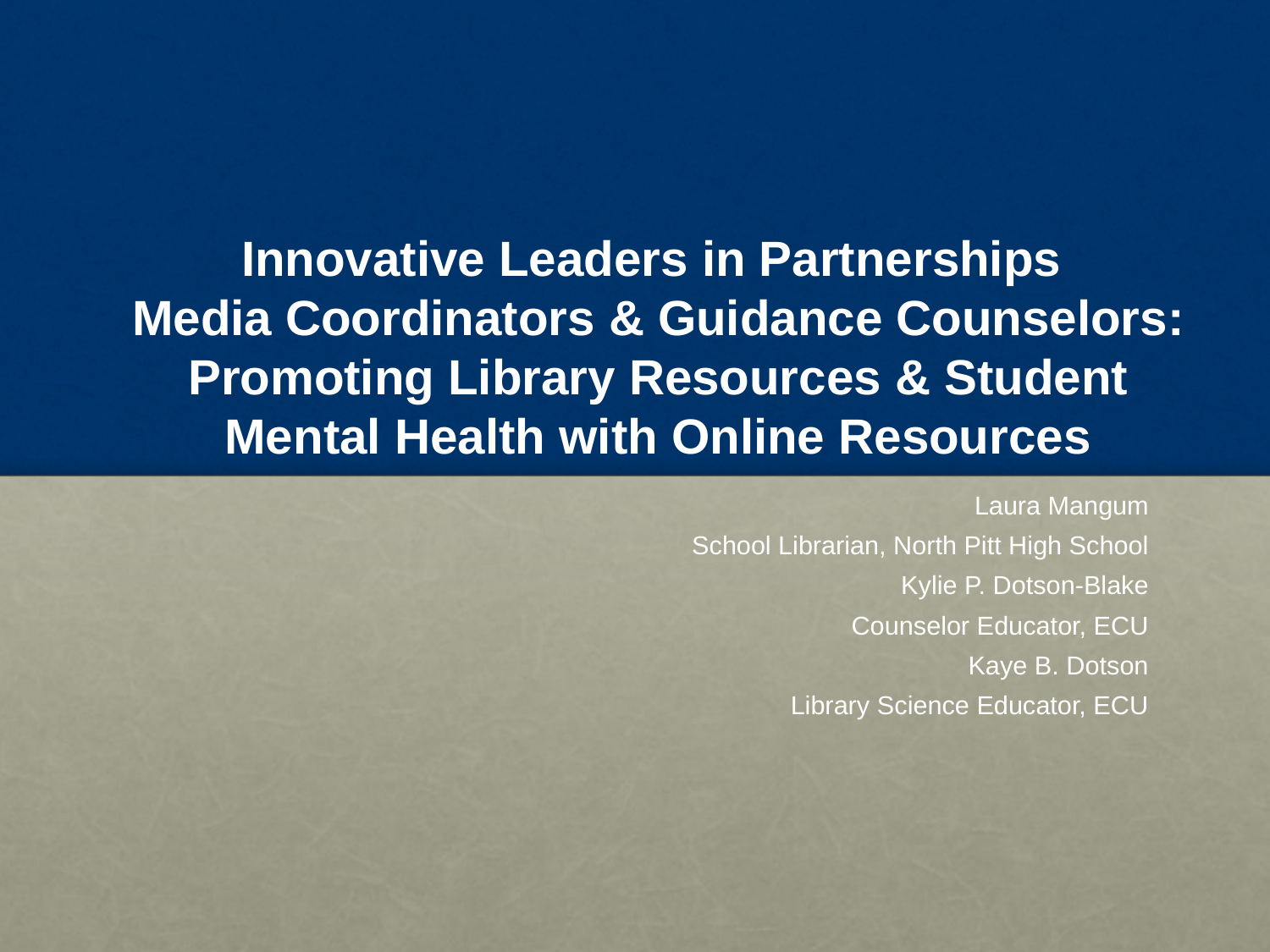

# Innovative Leaders in Partnerships Media Coordinators & Guidance Counselors: Promoting Library Resources & Student Mental Health with Online Resources
Laura Mangum
School Librarian, North Pitt High School
Kylie P. Dotson-Blake
Counselor Educator, ECU
Kaye B. Dotson
Library Science Educator, ECU